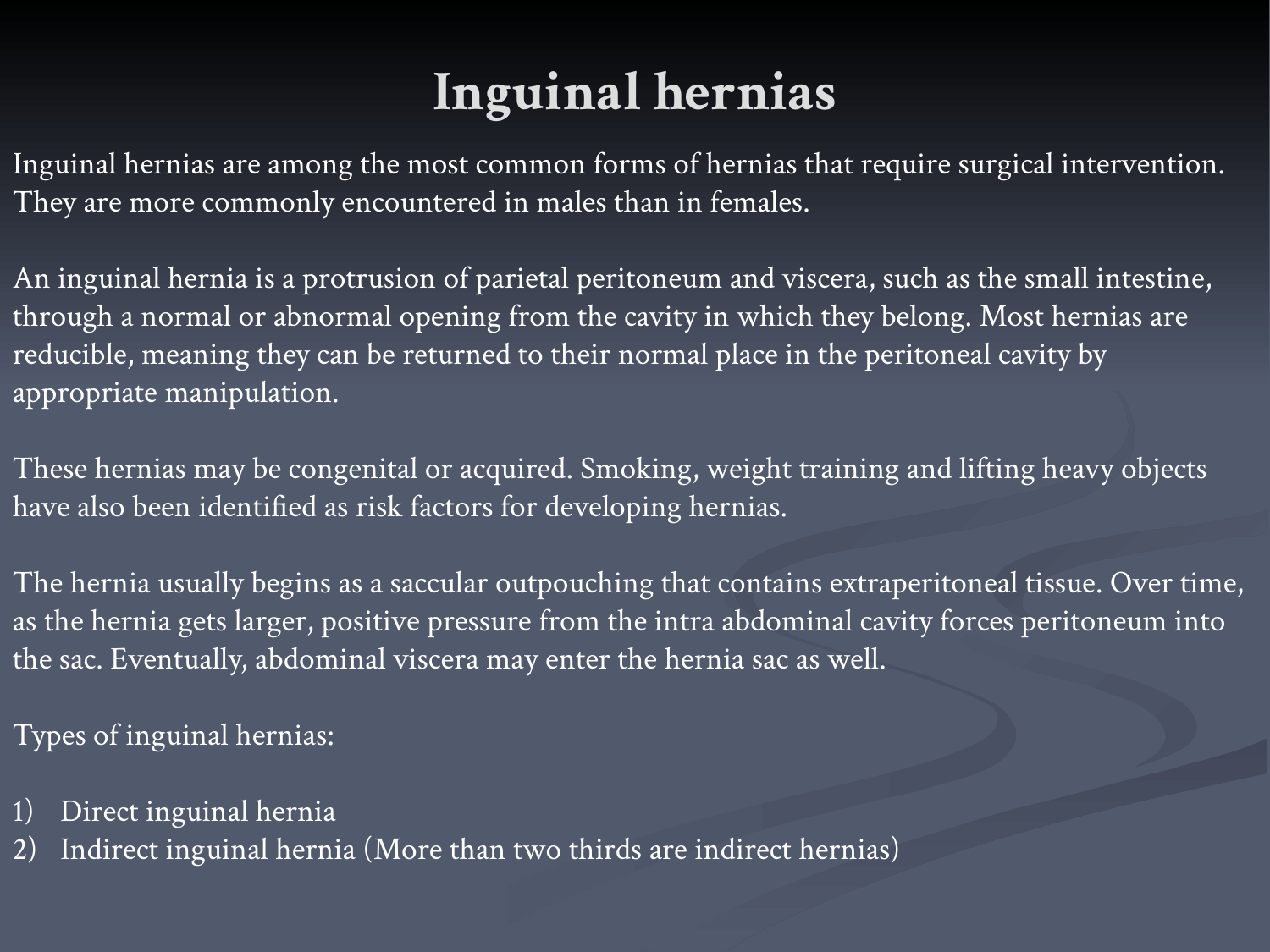

# Inguinal hernias
Inguinal hernias are among the most common forms of hernias that require surgical intervention. They are more commonly encountered in males than in females.

An inguinal hernia is a protrusion of parietal peritoneum and viscera, such as the small intestine, through a normal or abnormal opening from the cavity in which they belong. Most hernias are reducible, meaning they can be returned to their normal place in the peritoneal cavity by appropriate manipulation.

These hernias may be congenital or acquired. Smoking, weight training and lifting heavy objects have also been identified as risk factors for developing hernias.

The hernia usually begins as a saccular outpouching that contains extraperitoneal tissue. Over time, as the hernia gets larger, positive pressure from the intra abdominal cavity forces peritoneum into the sac. Eventually, abdominal viscera may enter the hernia sac as well.

Types of inguinal hernias:

Direct inguinal hernia
Indirect inguinal hernia (More than two thirds are indirect hernias)